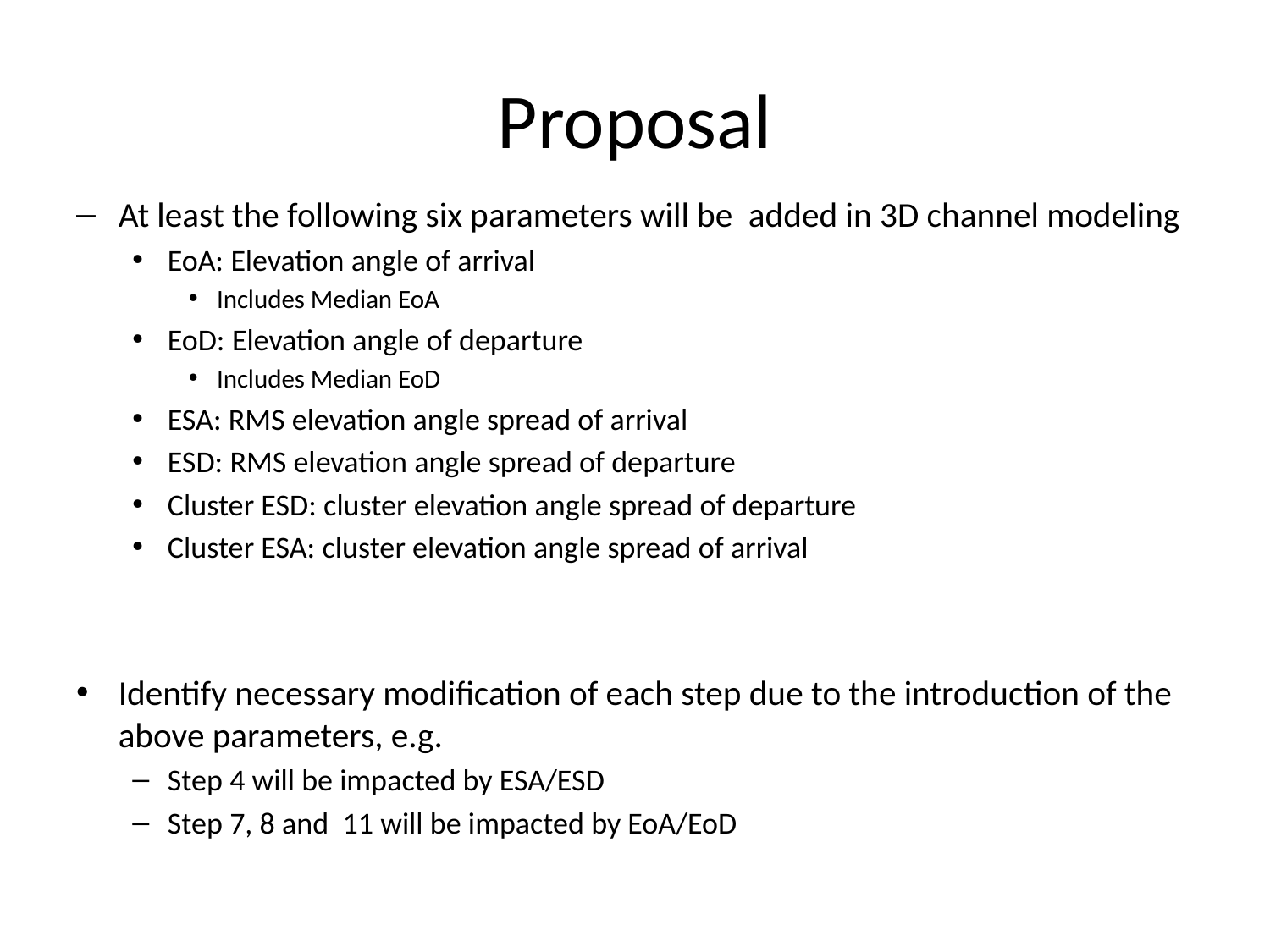

# Proposal
At least the following six parameters will be  added in 3D channel modeling
EoA: Elevation angle of arrival
Includes Median EoA
EoD: Elevation angle of departure
Includes Median EoD
ESA: RMS elevation angle spread of arrival
ESD: RMS elevation angle spread of departure
Cluster ESD: cluster elevation angle spread of departure
Cluster ESA: cluster elevation angle spread of arrival

Identify necessary modification of each step due to the introduction of the above parameters, e.g.
Step 4 will be impacted by ESA/ESD
Step 7, 8 and  11 will be impacted by EoA/EoD